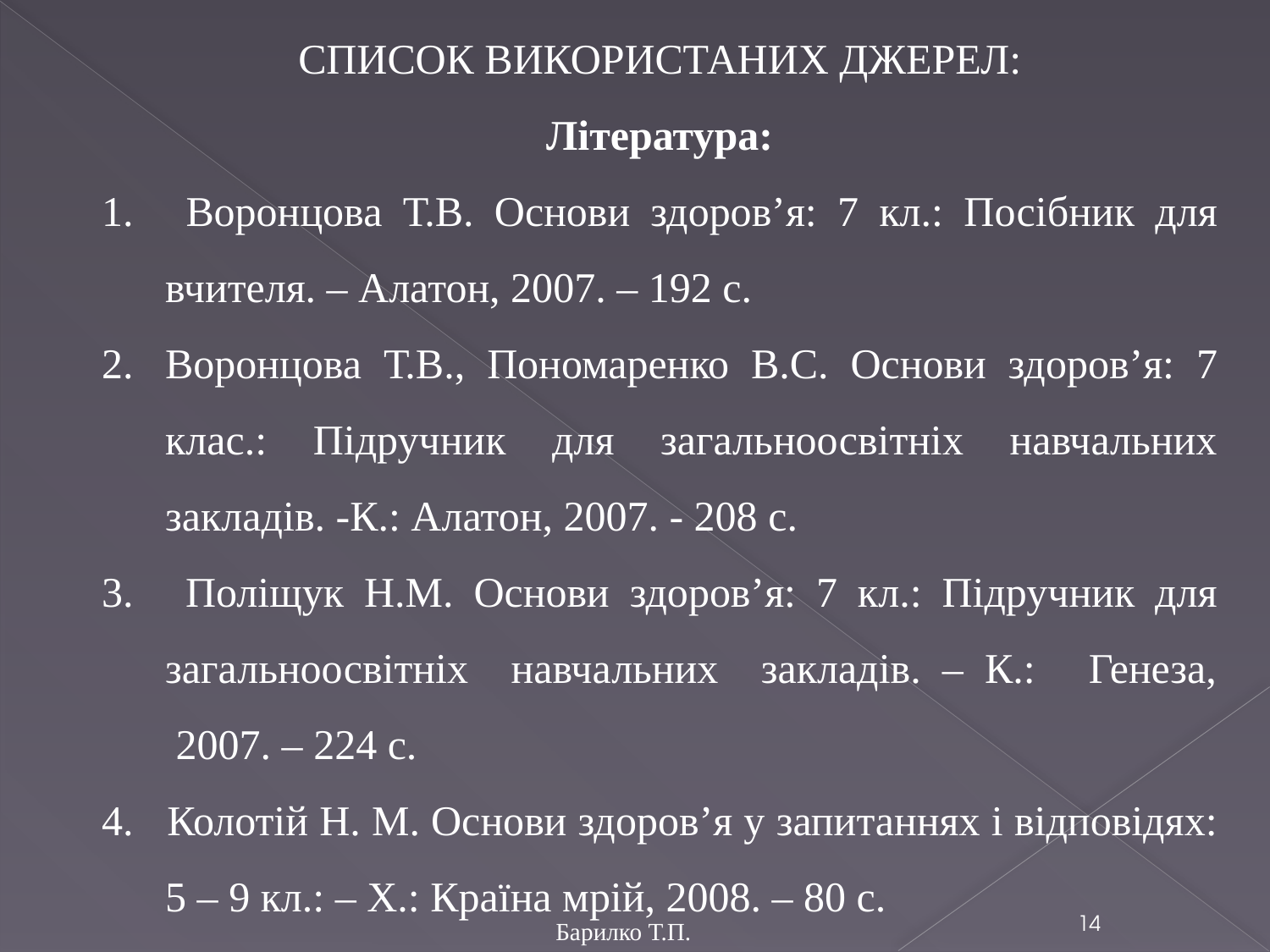

СПИСОК ВИКОРИСТАНИХ ДЖЕРЕЛ:
Література:
 Воронцова Т.В. Основи здоров’я: 7 кл.: Посібник для вчителя. – Алатон, 2007. – 192 с.
Воронцова Т.В., Пономаренко В.С. Основи здоров’я: 7 клас.: Підручник для загальноосвітніх навчальних закладів. -К.: Алатон, 2007. - 208 с.
 Поліщук Н.М. Основи здоров’я: 7 кл.: Підручник для загальноосвітніх    навчальних    закладів.  –  К.:     Генеза,
       2007. – 224 с.
4.   Колотій Н. М. Основи здоров’я у запитаннях і відповідях: 5 – 9 кл.: – Х.: Країна мрій, 2008. – 80 с.

14
Барилко Т.П.